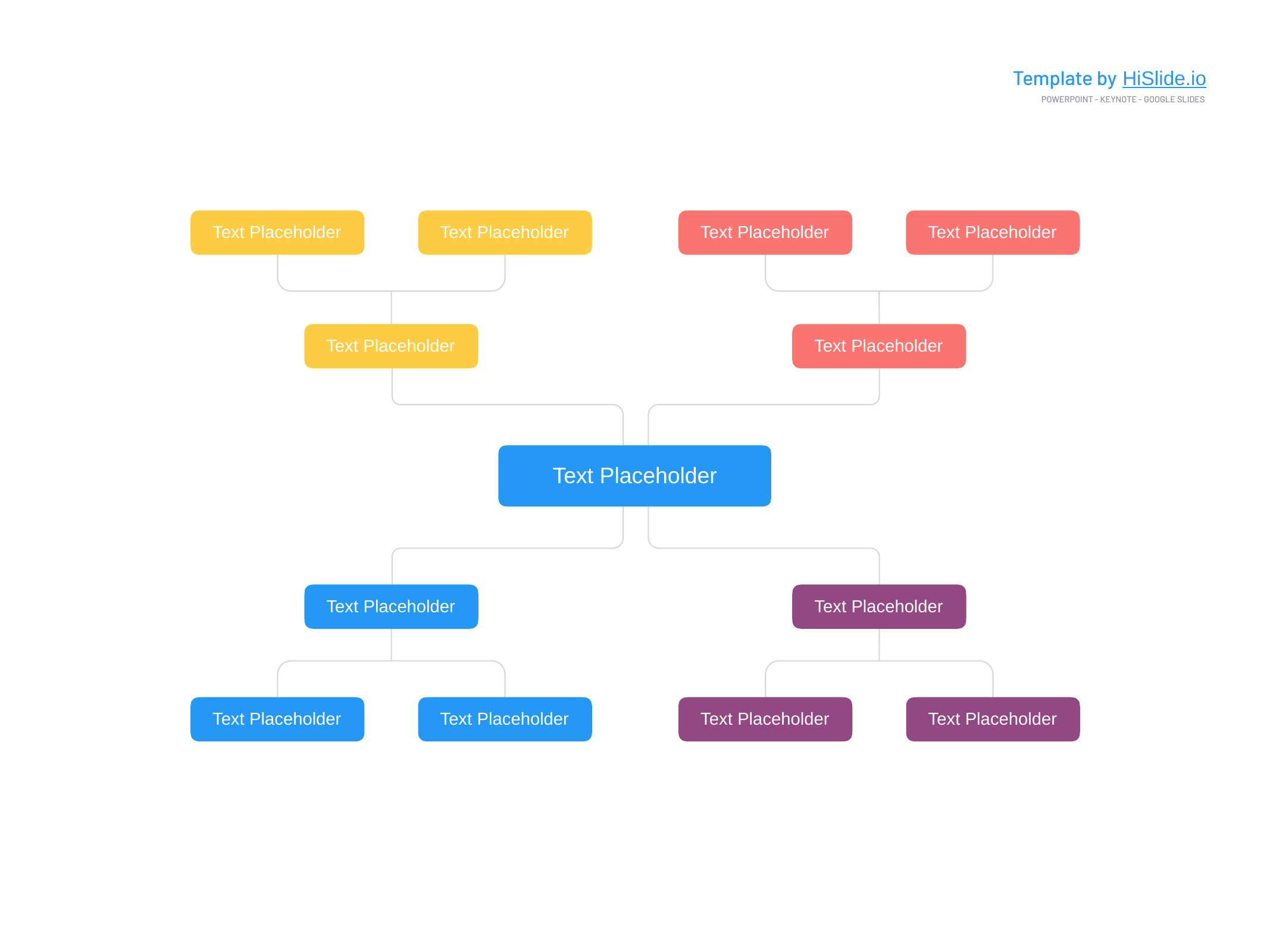

Template by HiSlide.io
PowerPoint - Keynote - Google Slides

Text Placeholder
Text Placeholder
Text Placeholder
Text Placeholder

Text Placeholder
Text Placeholder

Text Placeholder

Text Placeholder
Text Placeholder

Text Placeholder
Text Placeholder
Text Placeholder
Text Placeholder